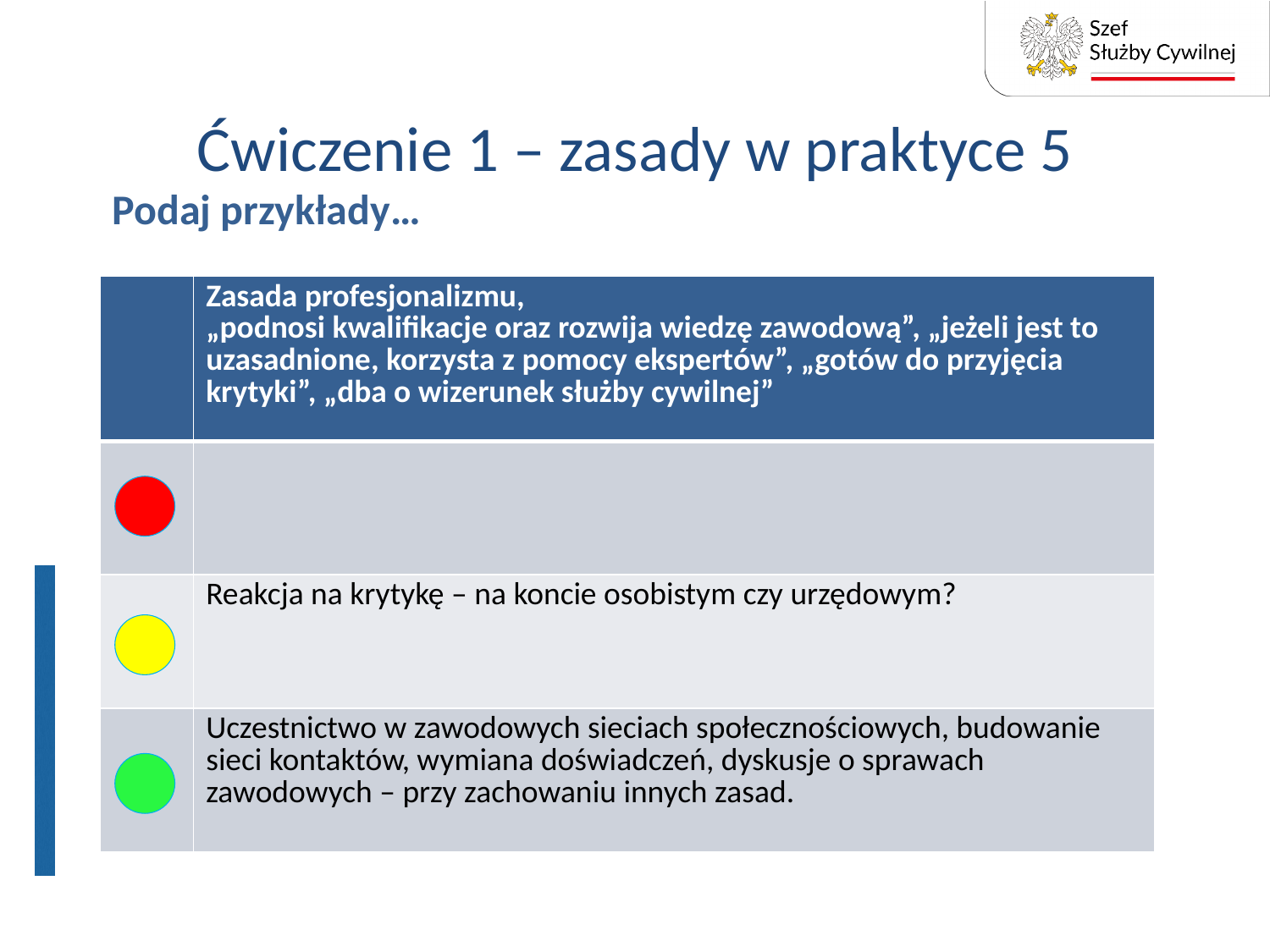

# Ćwiczenie 1 – zasady w praktyce 5
Podaj przykłady…
|  | Zasada profesjonalizmu, „podnosi kwalifikacje oraz rozwija wiedzę zawodową”, „jeżeli jest to uzasadnione, korzysta z pomocy ekspertów”, „gotów do przyjęcia krytyki”, „dba o wizerunek służby cywilnej” |
| --- | --- |
|  |  |
|  | Reakcja na krytykę – na koncie osobistym czy urzędowym? |
|  | Uczestnictwo w zawodowych sieciach społecznościowych, budowanie sieci kontaktów, wymiana doświadczeń, dyskusje o sprawach zawodowych – przy zachowaniu innych zasad. |